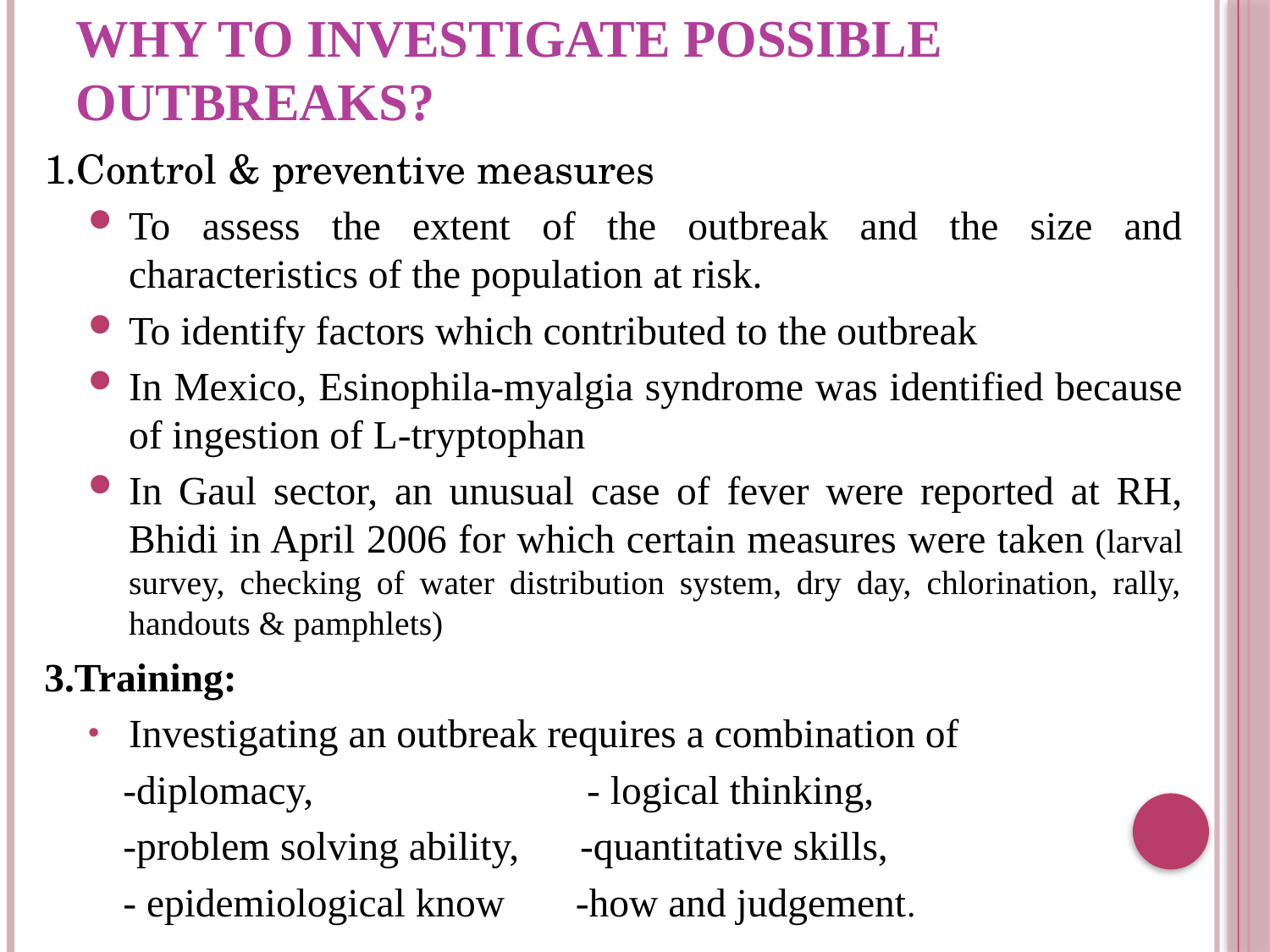

# Why to investigate possible outbreaks?
1.Control & preventive measures
To assess the extent of the outbreak and the size and characteristics of the population at risk.
To identify factors which contributed to the outbreak
In Mexico, Esinophila-myalgia syndrome was identified because of ingestion of L-tryptophan
In Gaul sector, an unusual case of fever were reported at RH, Bhidi in April 2006 for which certain measures were taken (larval survey, checking of water distribution system, dry day, chlorination, rally, handouts & pamphlets)
3.Training:
Investigating an outbreak requires a combination of
   -diplomacy,                           - logical thinking,
   -problem solving ability,      -quantitative skills,
   - epidemiological know       -how and judgement.